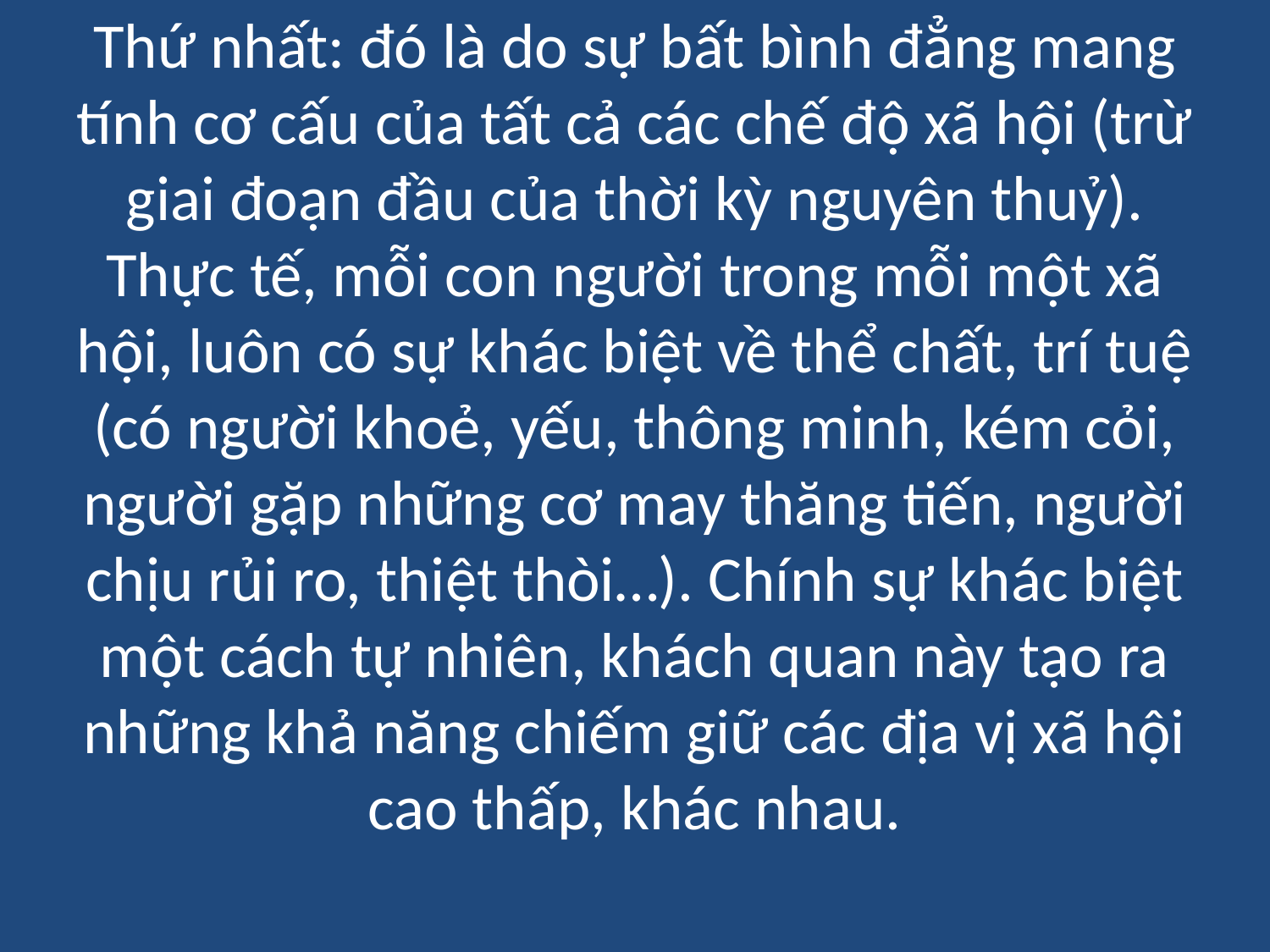

# Thứ nhất: đó là do sự bất bình đẳng mang tính cơ cấu của tất cả các chế độ xã hội (trừ giai đoạn đầu của thời kỳ nguyên thuỷ). Thực tế, mỗi con người trong mỗi một xã hội, luôn có sự khác biệt về thể chất, trí tuệ (có người khoẻ, yếu, thông minh, kém cỏi, người gặp những cơ may thăng tiến, người chịu rủi ro, thiệt thòi…). Chính sự khác biệt một cách tự nhiên, khách quan này tạo ra những khả năng chiếm giữ các địa vị xã hội cao thấp, khác nhau.